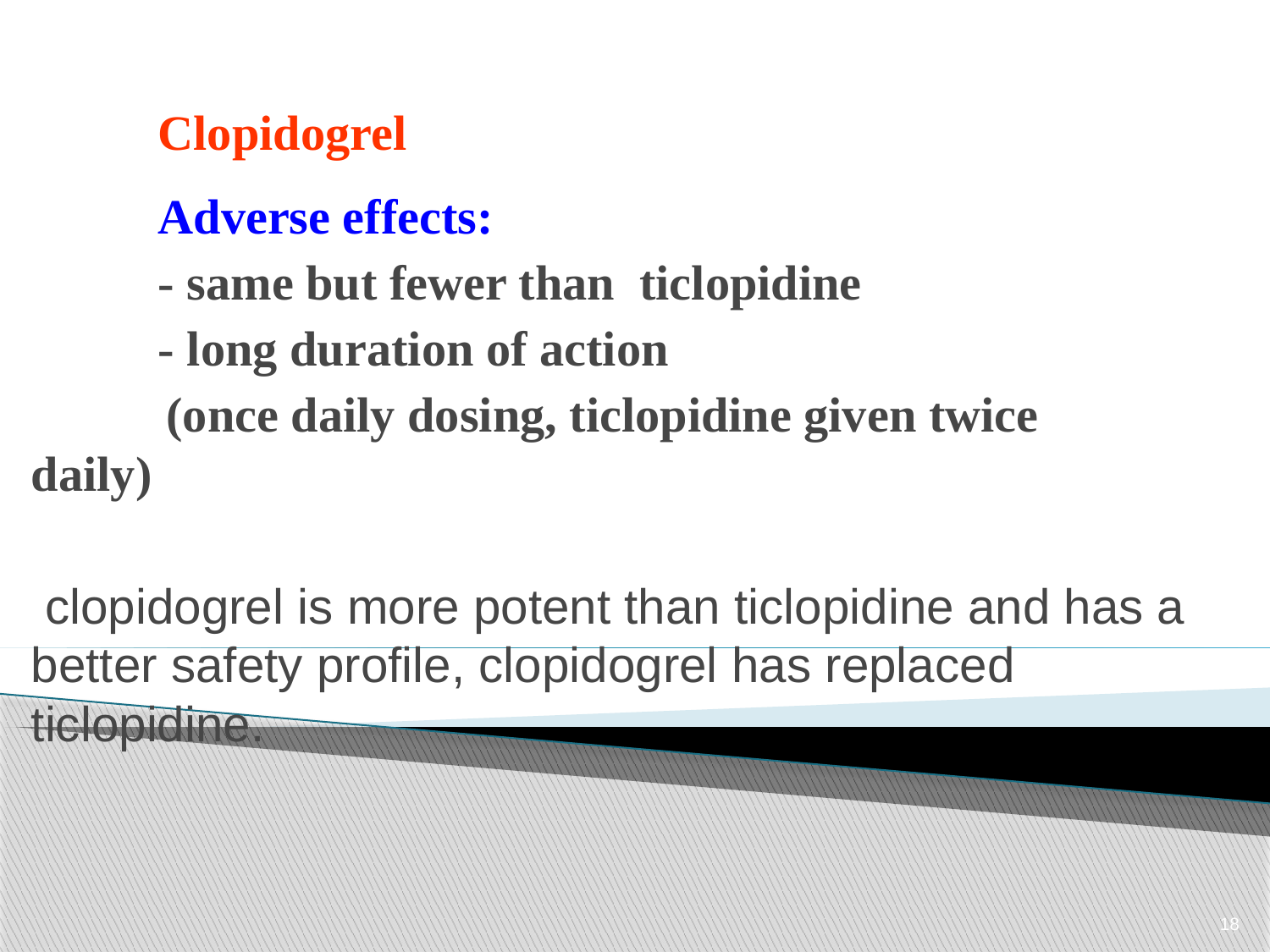

Clopidogrel
 	Adverse effects:
   	- same but fewer than  ticlopidine
   	- long duration of action
           (once daily dosing, ticlopidine given twice 	daily)

 clopidogrel is more potent than ticlopidine and has a better safety profile, clopidogrel has replaced ticlopidine.

18